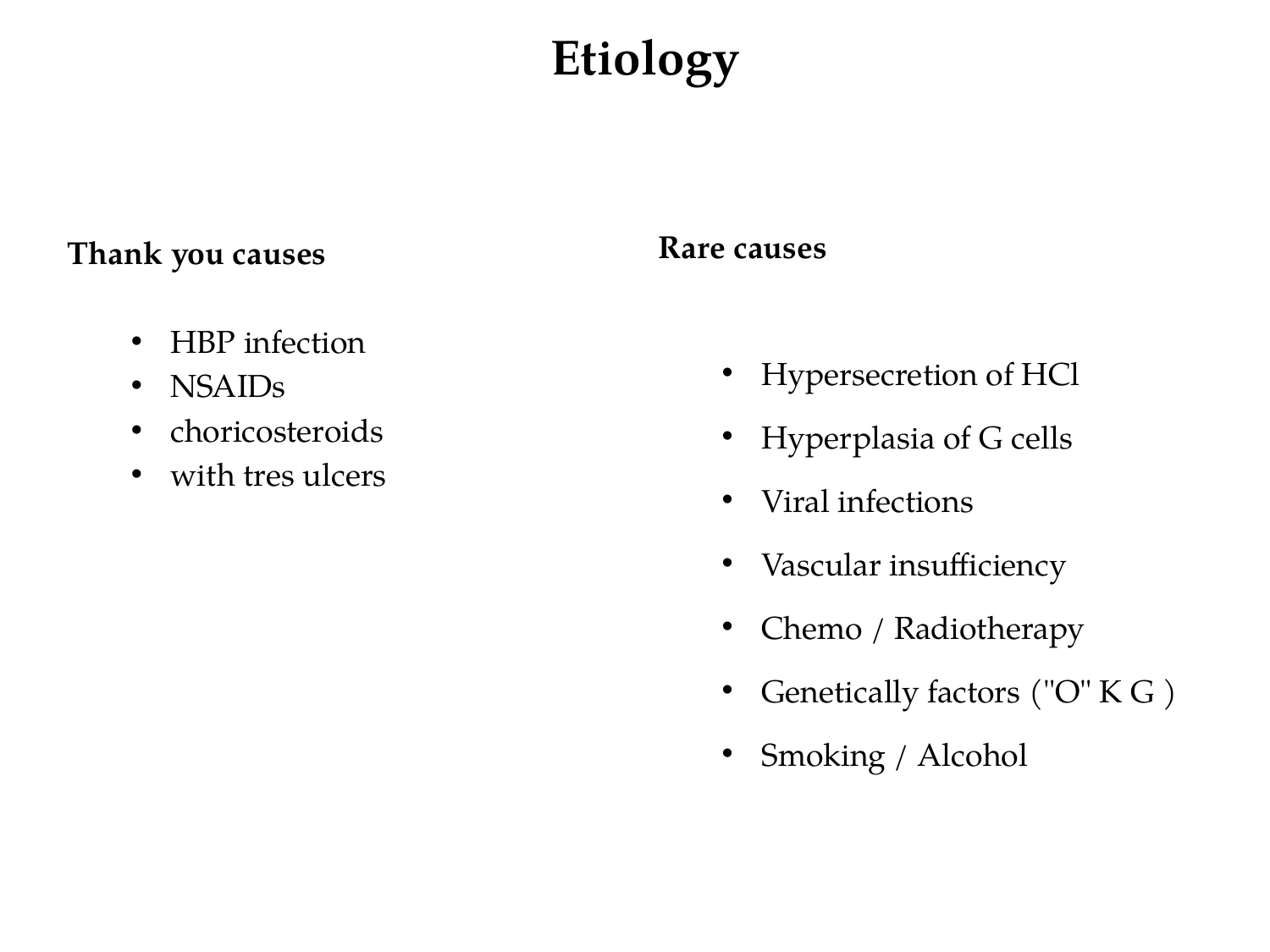

# Etiology
Rare causes

Hypersecretion of HCl
Hyperplasia of G cells
Viral infections
Vascular insufficiency
Chemo / Radiotherapy
Genetically factors ("O" K G )
Smoking / Alcohol
Thank you causes

HBP infection
NSAIDs
choricosteroids
with tres ulcers